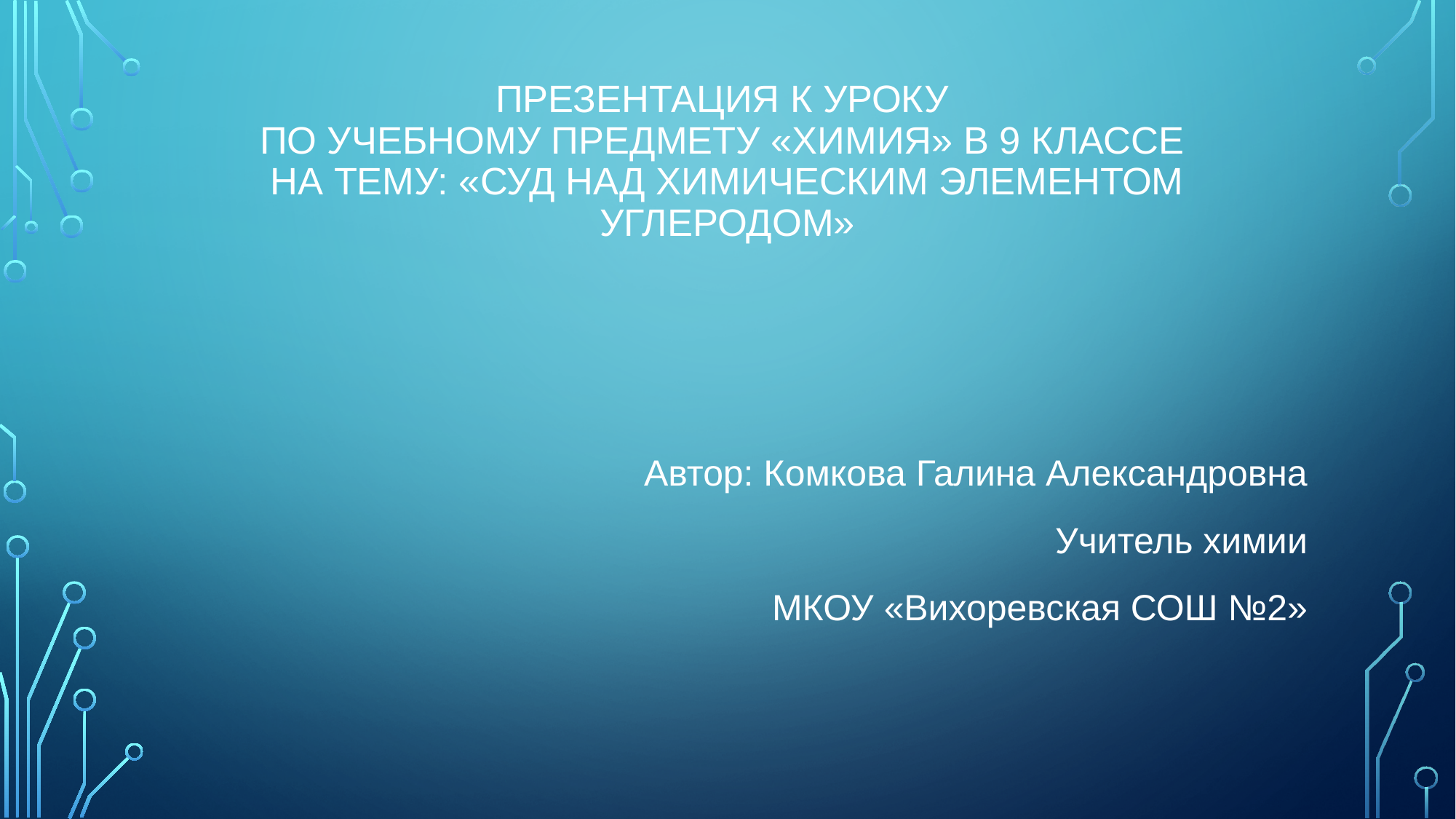

# ПРЕЗЕНТАЦИЯ К УРОКУ ПО УЧЕБНОМУ ПРЕДМЕТУ «хИМИЯ» В 9 КЛАССЕ на тему: «Суд над химическим элементом углеродом»
Автор: Комкова Галина Александровна
Учитель химии
 МКОУ «Вихоревская СОШ №2»